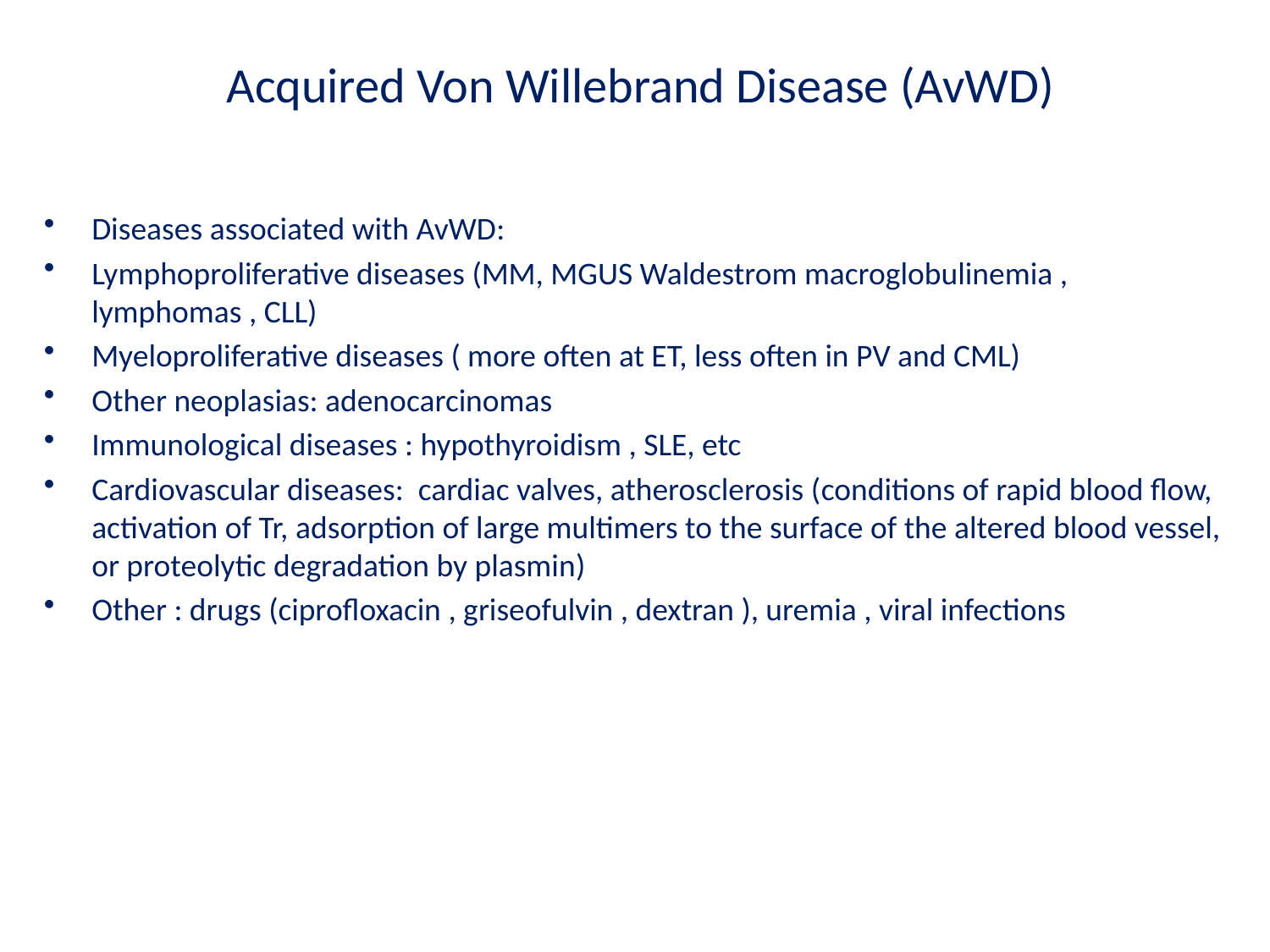

# Acquired Von Willebrand Disease (AvWD)

Diseases associated with AvWD:
Lymphoproliferative diseases (MM, MGUS Waldestrom macroglobulinemia , lymphomas , CLL)
Myeloproliferative diseases ( more often at ET, less often in PV and CML)
Other neoplasias: adenocarcinomas
Immunological diseases : hypothyroidism , SLE, etc
Cardiovascular diseases:  cardiac valves, atherosclerosis (conditions of rapid blood flow, activation of Tr, adsorption of large multimers to the surface of the altered blood vessel, or proteolytic degradation by plasmin)
Other : drugs (ciprofloxacin , griseofulvin , dextran ), uremia , viral infections